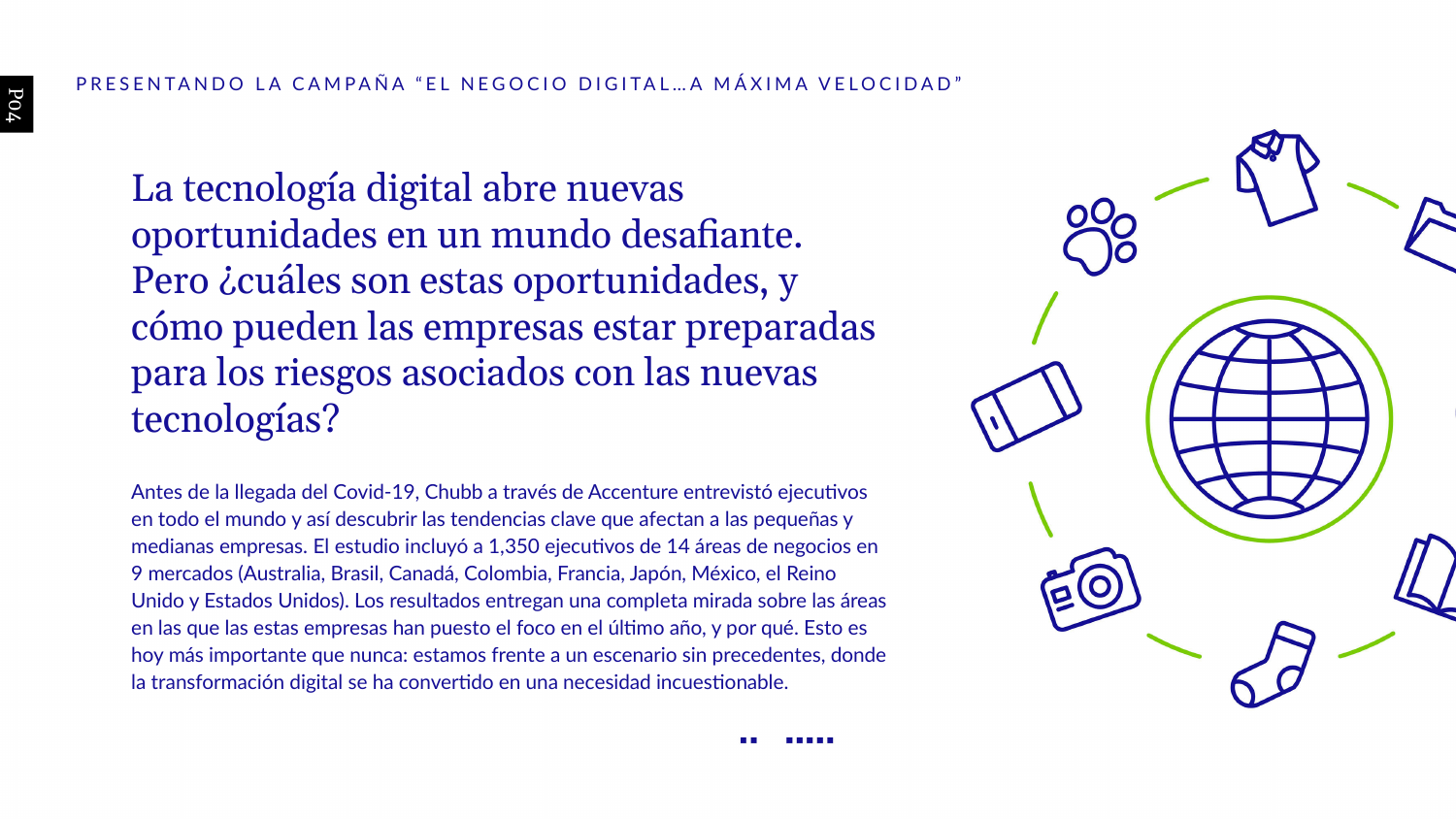

Presentando la campaÑa “El negocio digital…a máxima velocidad”
P04
La tecnología digital abre nuevas oportunidades en un mundo desafiante. Pero ¿cuáles son estas oportunidades, y cómo pueden las empresas estar preparadas para los riesgos asociados con las nuevas tecnologías?
Antes de la llegada del Covid-19, Chubb a través de Accenture entrevistó ejecutivos en todo el mundo y así descubrir las tendencias clave que afectan a las pequeñas y medianas empresas. El estudio incluyó a 1,350 ejecutivos de 14 áreas de negocios en 9 mercados (Australia, Brasil, Canadá, Colombia, Francia, Japón, México, el Reino Unido y Estados Unidos). Los resultados entregan una completa mirada sobre las áreas en las que las estas empresas han puesto el foco en el último año, y por qué. Esto es hoy más importante que nunca: estamos frente a un escenario sin precedentes, donde la transformación digital se ha convertido en una necesidad incuestionable.